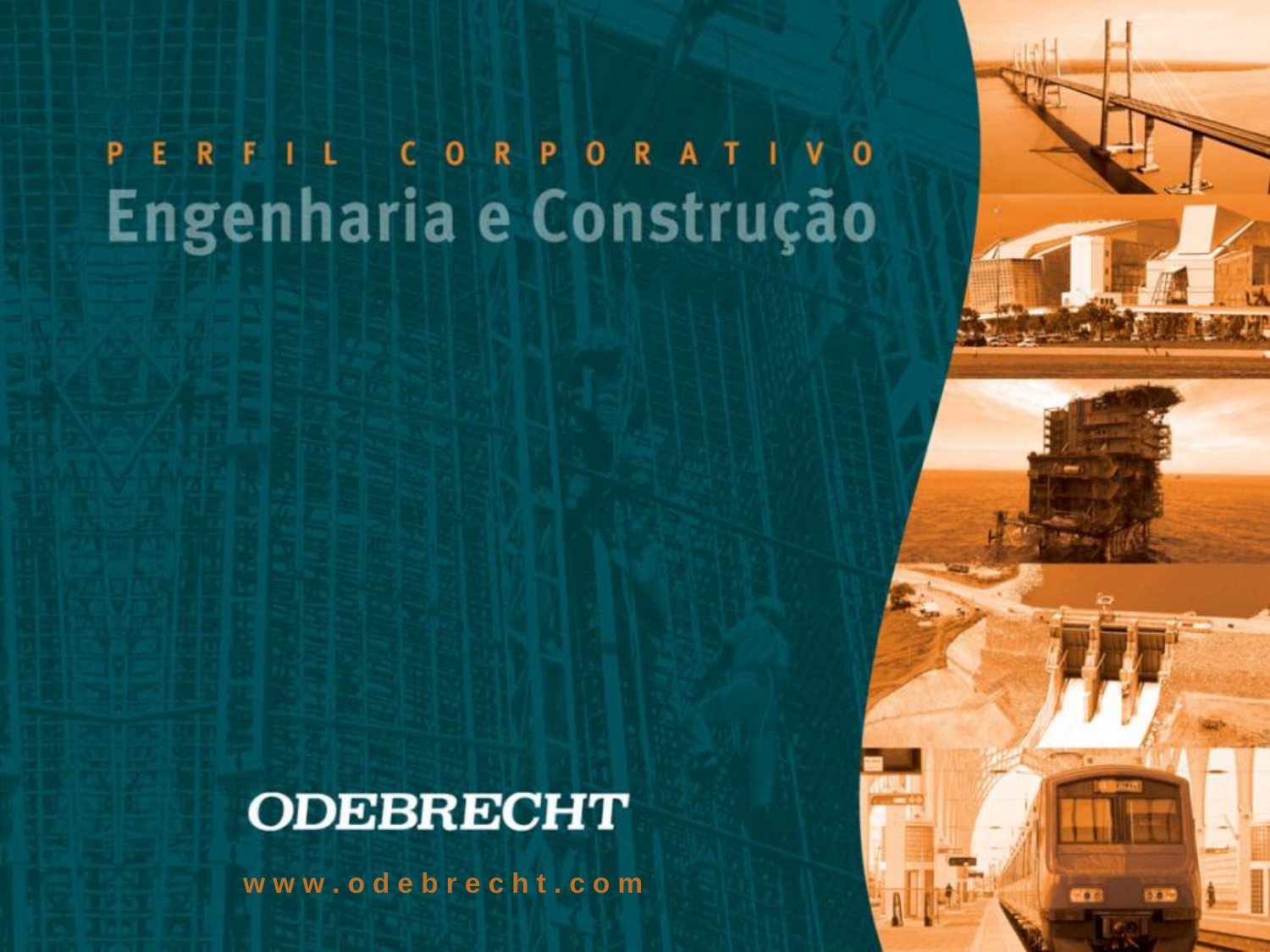

w w w . o d e b r e c h t . c o m